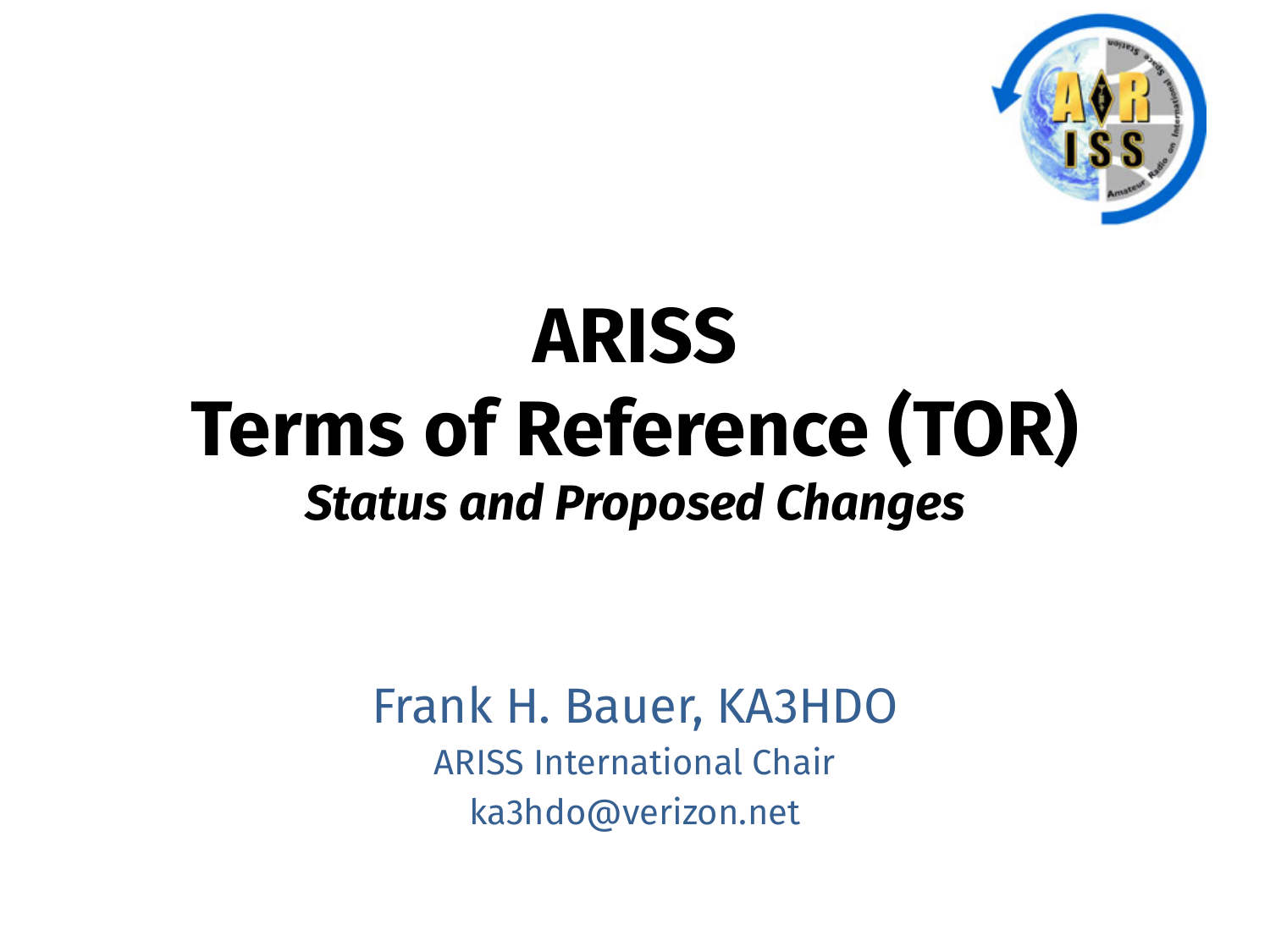

# ARISS Terms of Reference (TOR) Status and Proposed Changes
Frank H. Bauer, KA3HDO
ARISS International Chair
ka3hdo@verizon.net